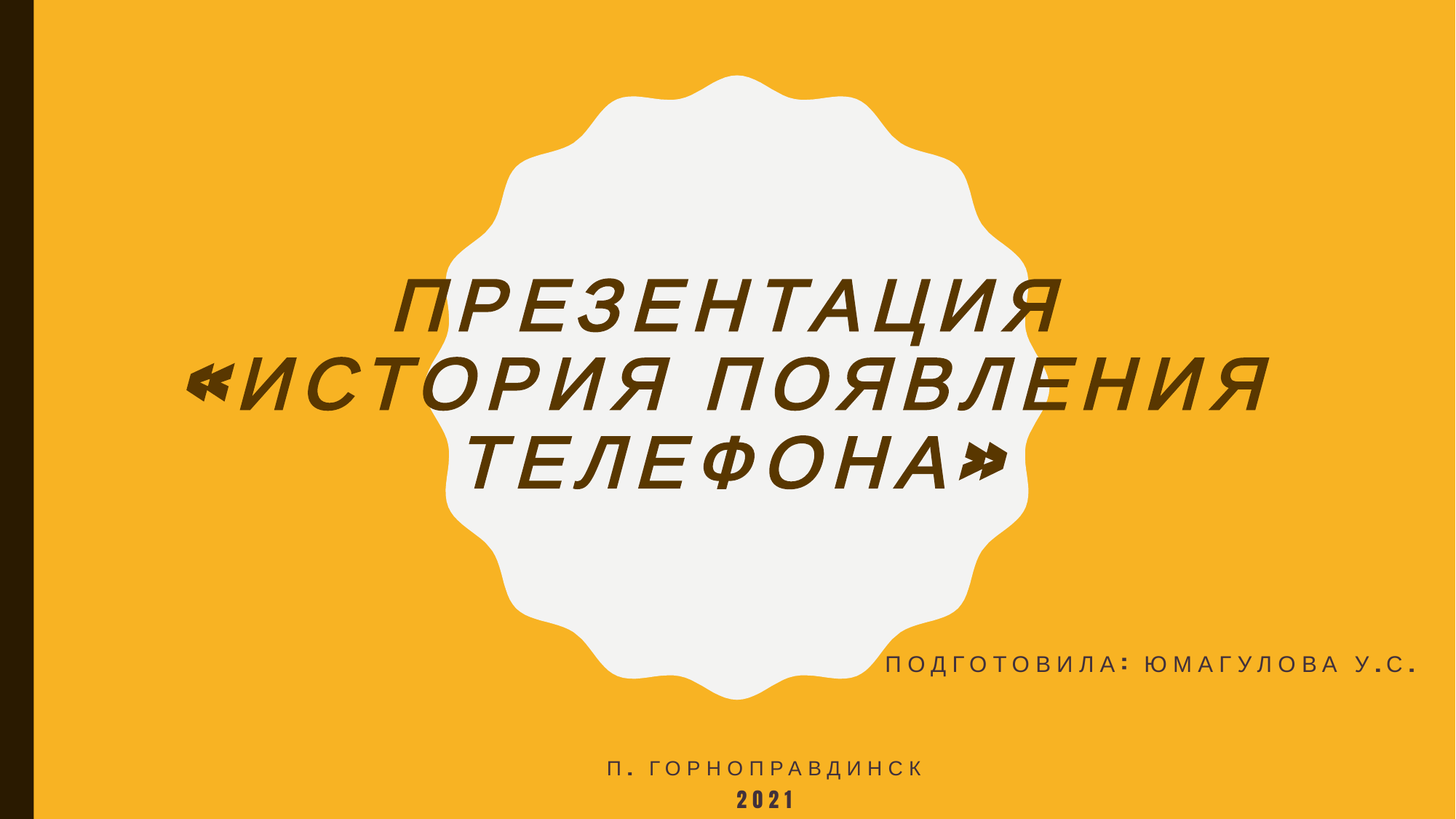

# Презентация «История появления телефона»

Подготовила: Юмагулова У.С.

П. Горноправдинск
2021